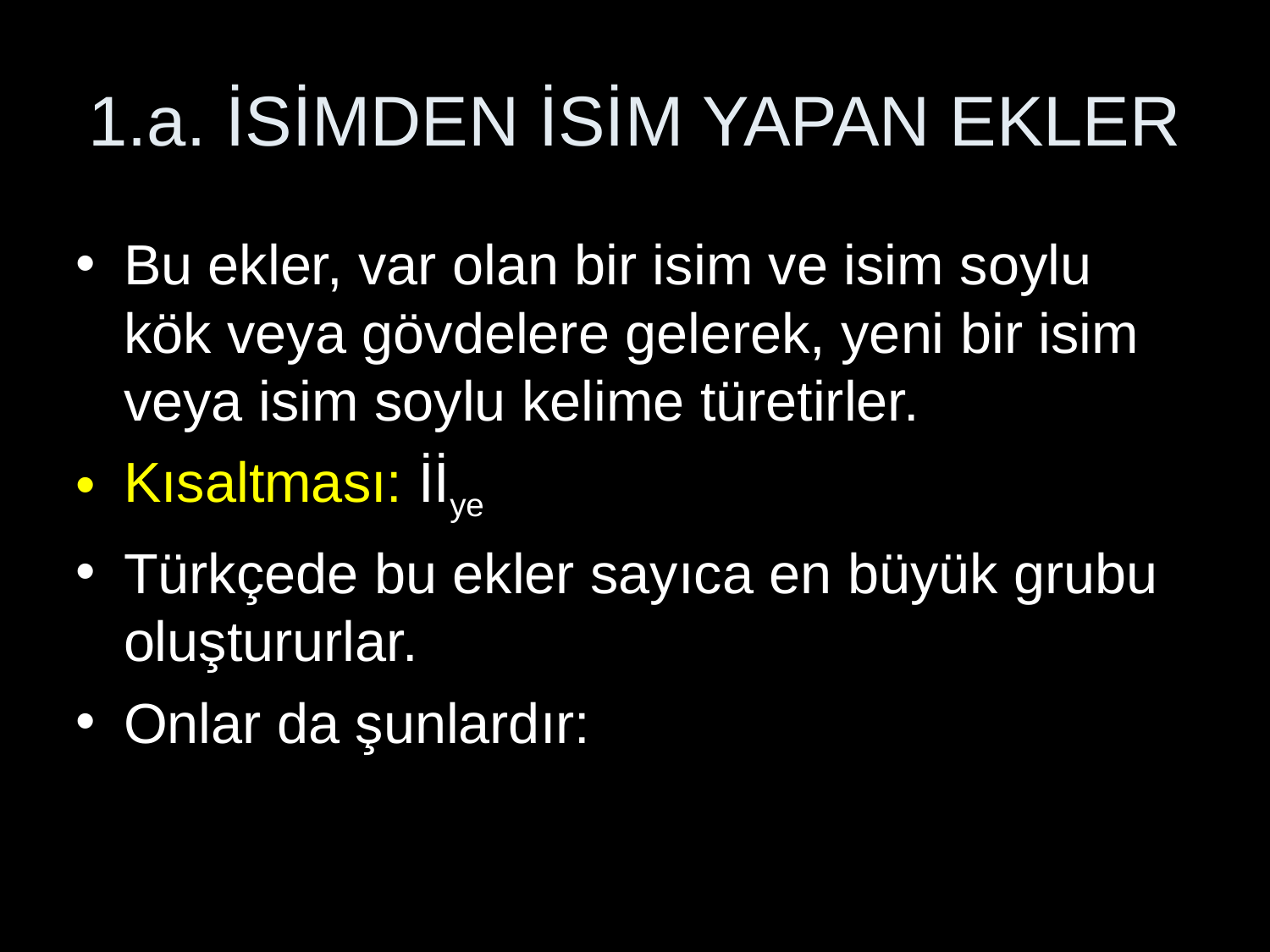

# 1.a. İSİMDEN İSİM YAPAN EKLER
Bu ekler, var olan bir isim ve isim soylu kök veya gövdelere gelerek, yeni bir isim veya isim soylu kelime türetirler.
Kısaltması: İİye
Türkçede bu ekler sayıca en büyük grubu oluştururlar.
Onlar da şunlardır: